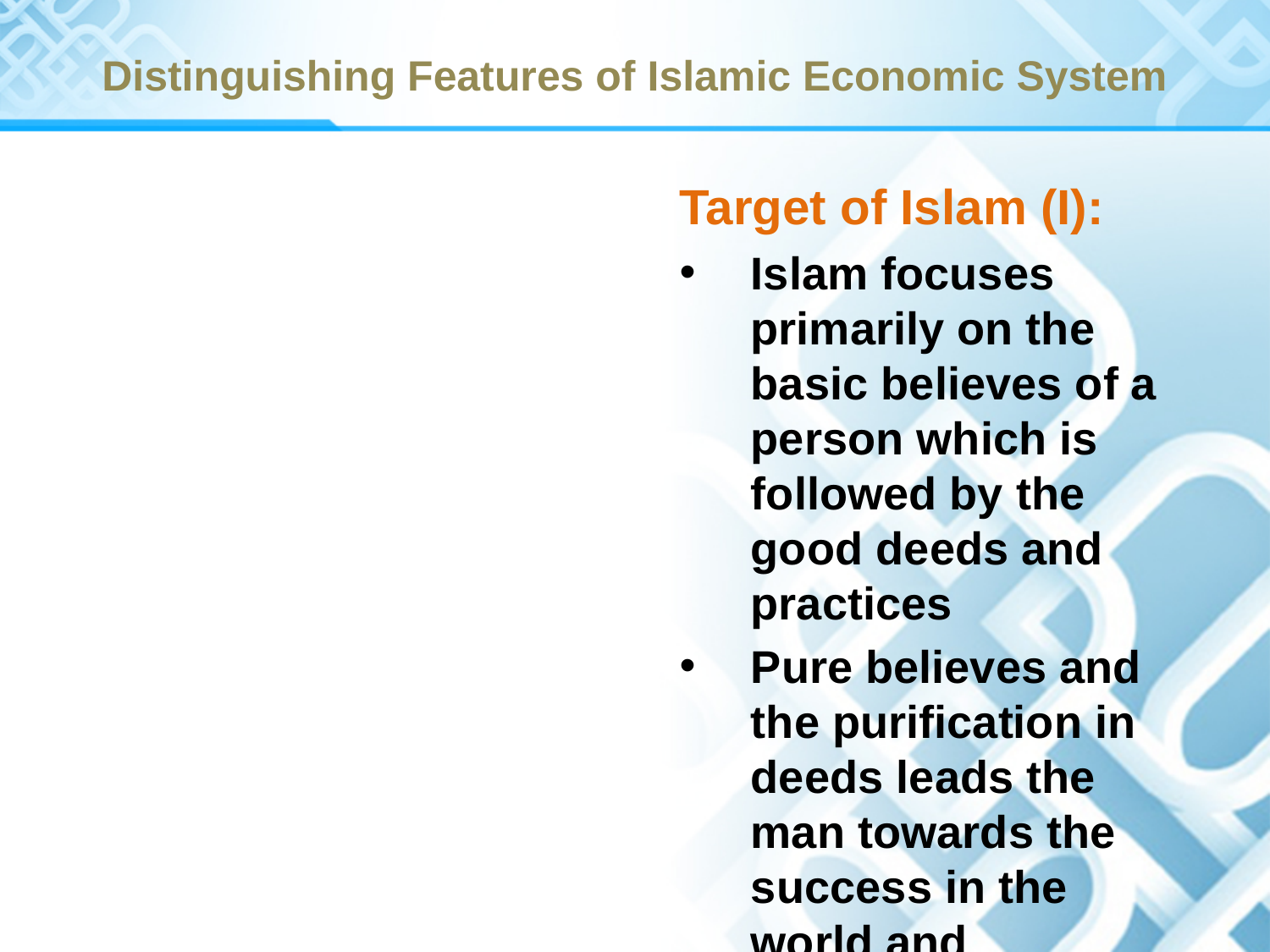

Distinguishing Features of Islamic Economic System
Target of Islam (I):
Islam focuses primarily on the basic believes of a person which is followed by the good deeds and practices
Pure believes and the purification in deeds leads the man towards the success in the world and hereafter